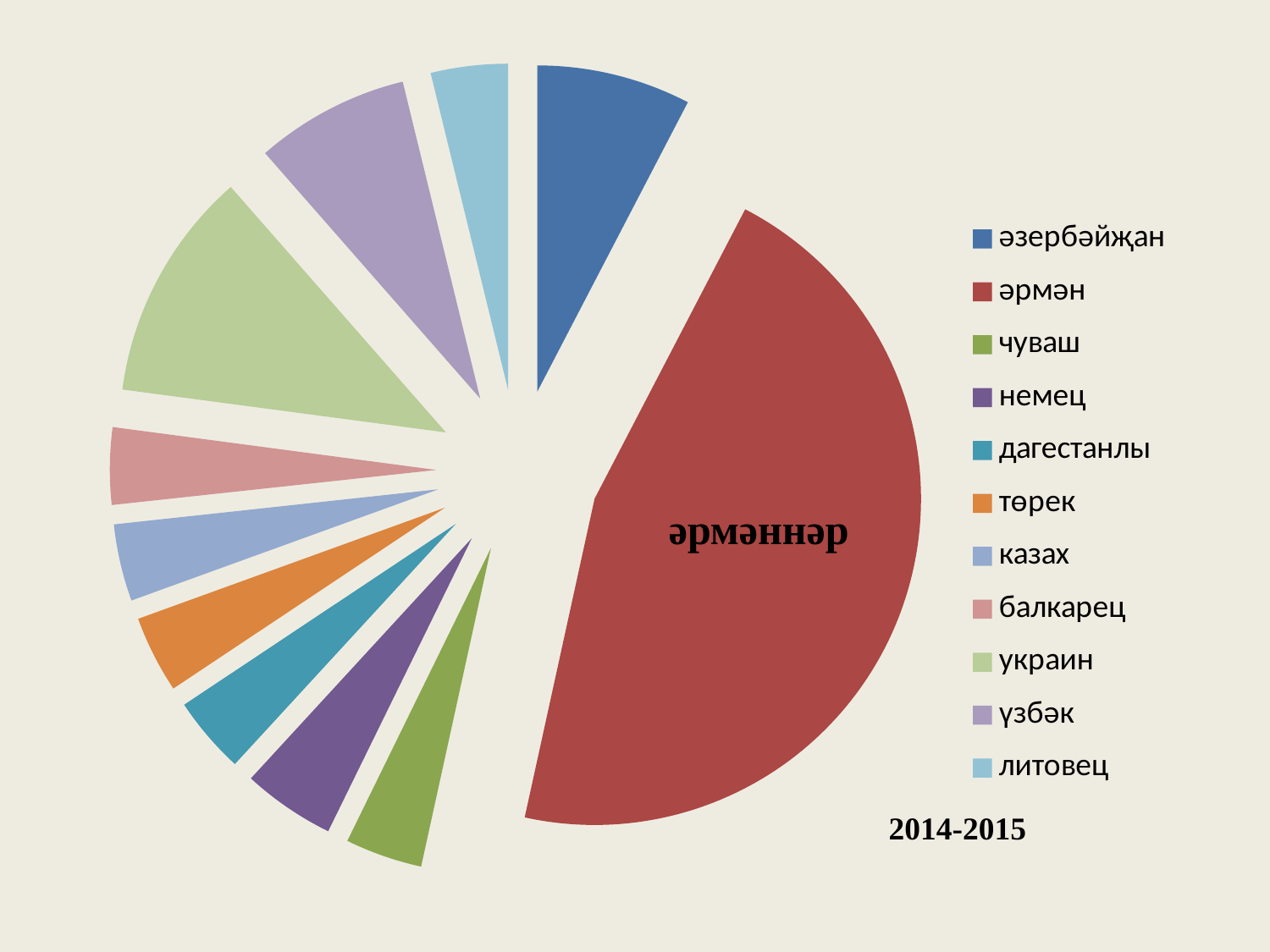

### Chart

| Category | Продажи |
|---|---|
| әзербәйҗан | 2.0 |
| әрмән | 12.0 |
| чуваш | 1.0 |
| немец | 1.2 |
| дагестанлы | 1.0 |
| төрек | 1.0 |
| казах | 1.0 |
| балкарец | 1.0 |
| украин | 3.0 |
| үзбәк | 2.0 |
| литовец | 1.0 |
әрмәннәр